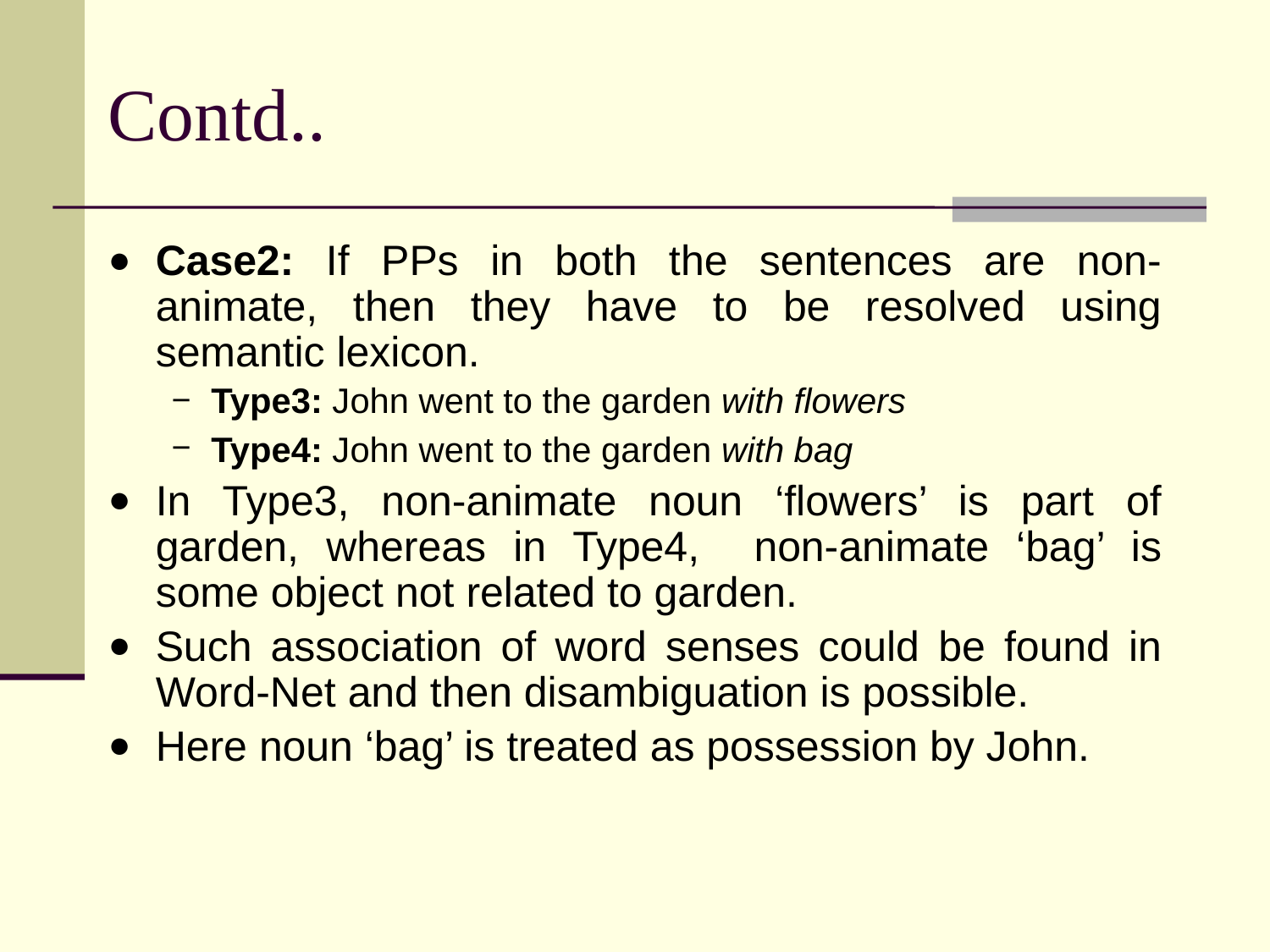

# Contd..
Case2: If PPs in both the sentences are non-animate, then they have to be resolved using semantic lexicon.
Type3: John went to the garden with flowers
Type4: John went to the garden with bag
In Type3, non-animate noun ‘flowers’ is part of garden, whereas in Type4,  non-animate ‘bag’ is some object not related to garden.
Such association of word senses could be found in Word-Net and then disambiguation is possible.
Here noun ‘bag’ is treated as possession by John.